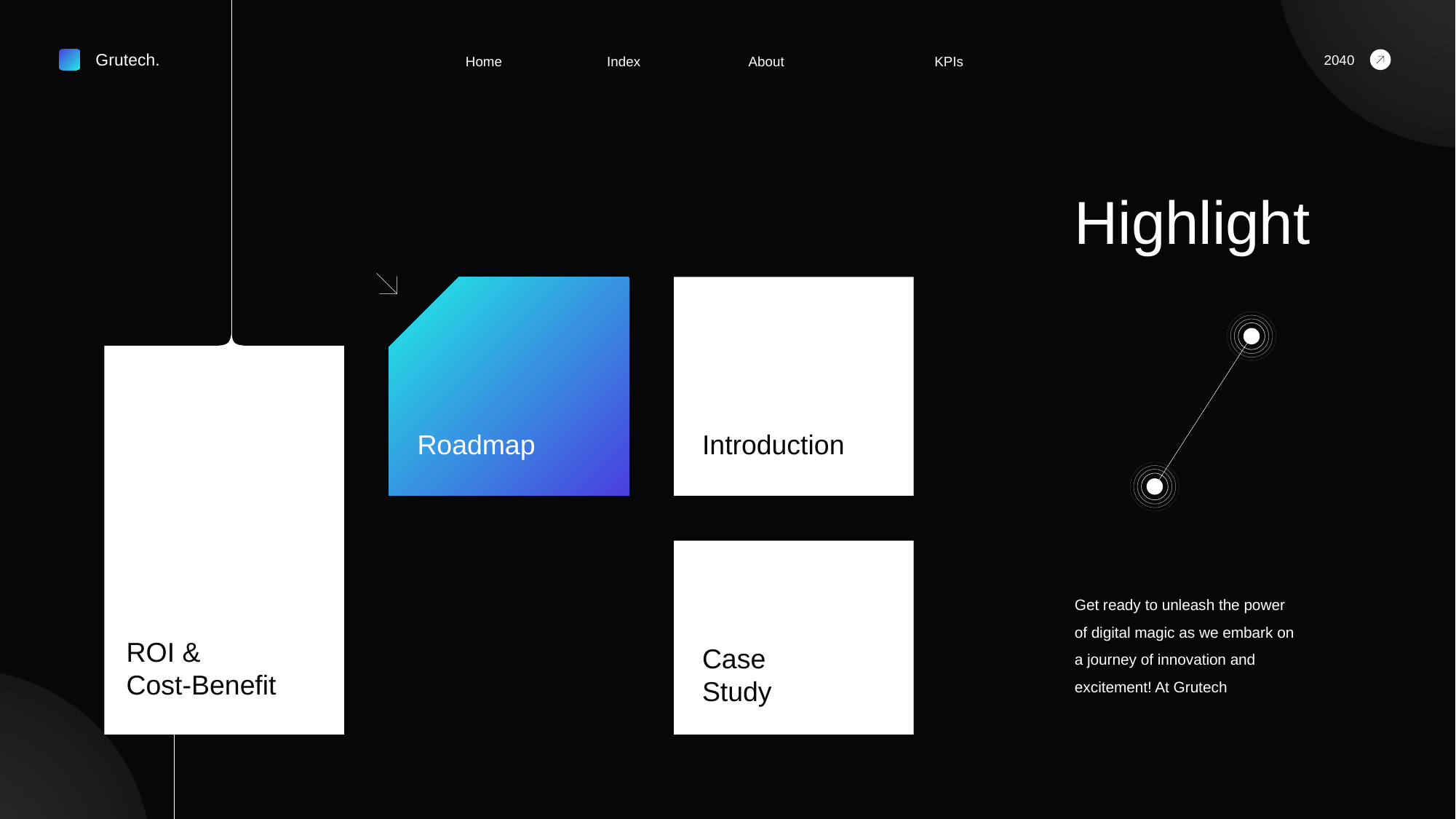

Grutech.
2040
About
Home
Index
KPIs

Highlight

Roadmap
Introduction

Get ready to unleash the power
of digital magic as we embark on
a journey of innovation and
excitement! At Grutech
ROI &
Cost-Benefit
Case
Study